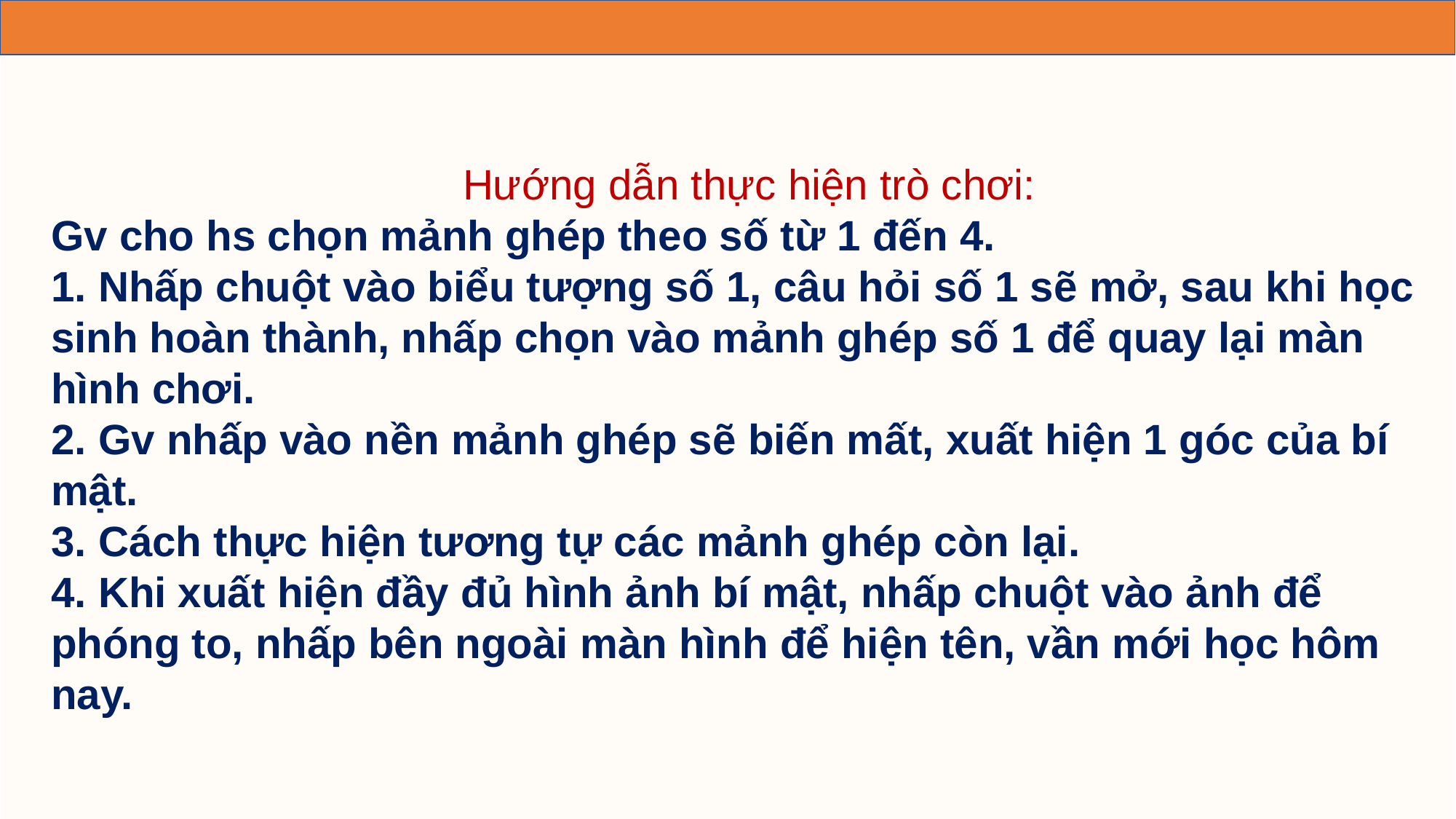

Hướng dẫn thực hiện trò chơi:
Gv cho hs chọn mảnh ghép theo số từ 1 đến 4.
1. Nhấp chuột vào biểu tượng số 1, câu hỏi số 1 sẽ mở, sau khi học sinh hoàn thành, nhấp chọn vào mảnh ghép số 1 để quay lại màn hình chơi.
2. Gv nhấp vào nền mảnh ghép sẽ biến mất, xuất hiện 1 góc của bí mật.
3. Cách thực hiện tương tự các mảnh ghép còn lại.
4. Khi xuất hiện đầy đủ hình ảnh bí mật, nhấp chuột vào ảnh để phóng to, nhấp bên ngoài màn hình để hiện tên, vần mới học hôm nay.